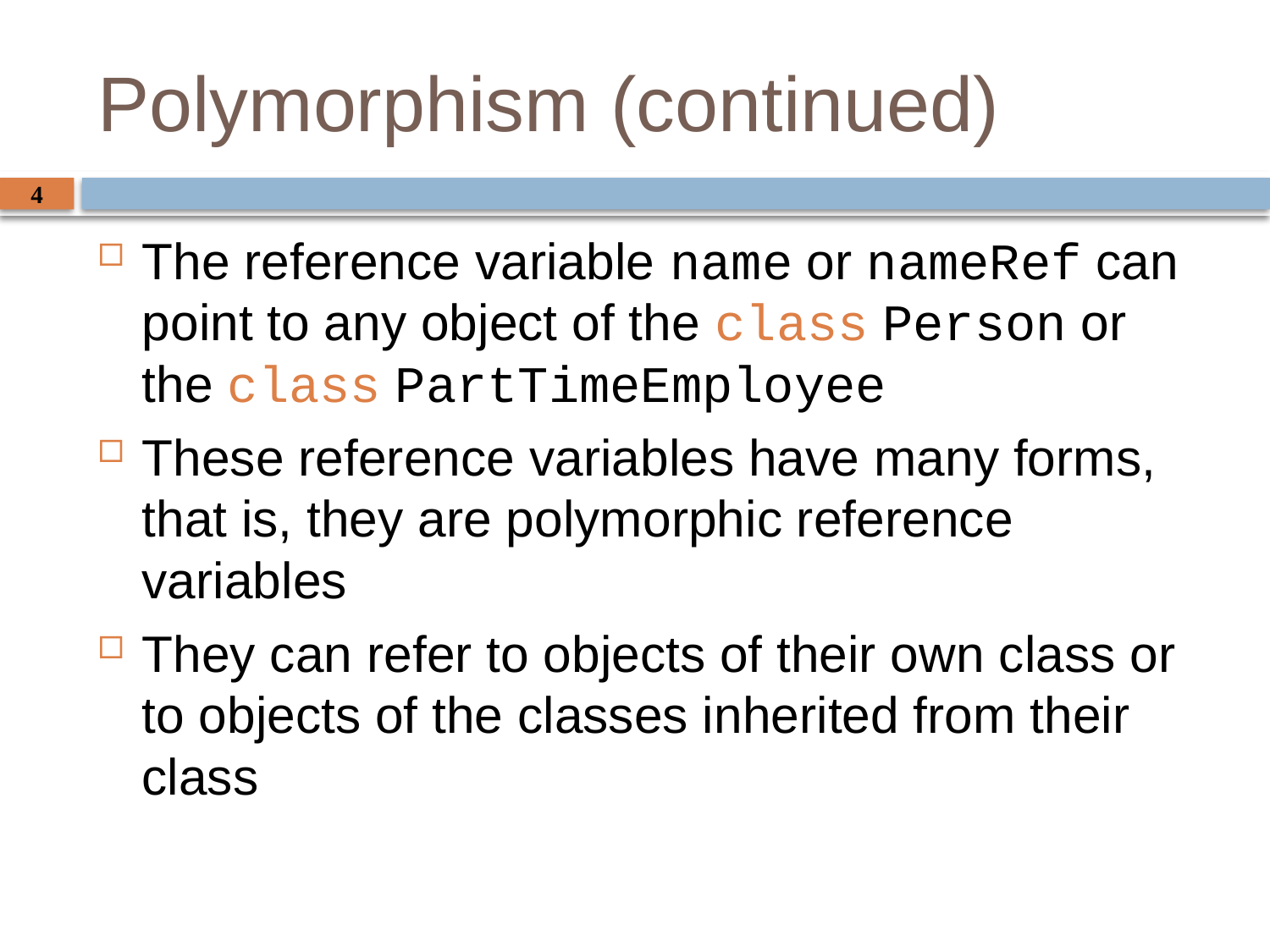

# Polymorphism (continued)
The reference variable name or nameRef can point to any object of the class Person or the class PartTimeEmployee
These reference variables have many forms, that is, they are polymorphic reference variables
They can refer to objects of their own class or to objects of the classes inherited from their class
4